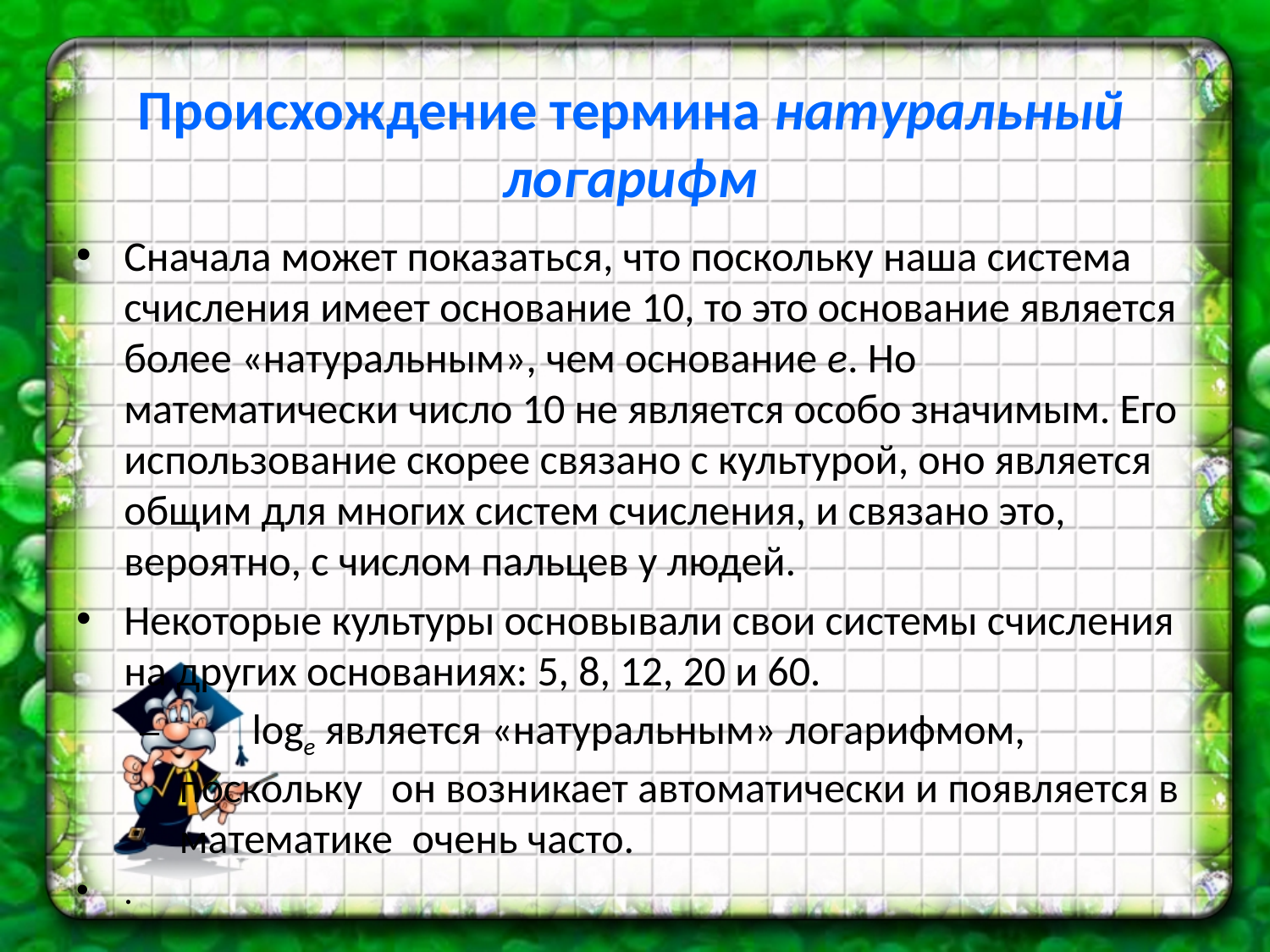

# Происхождение термина натуральный логарифм
Сначала может показаться, что поскольку наша система счисления имеет основание 10, то это основание является более «натуральным», чем основание e. Но математически число 10 не является особо значимым. Его использование скорее связано с культурой, оно является общим для многих систем счисления, и связано это, вероятно, с числом пальцев у людей.
Некоторые культуры основывали свои системы счисления на других основаниях: 5, 8, 12, 20 и 60.
         loge является «натуральным» логарифмом, поскольку   он возникает автоматически и появляется в математике  очень часто.
.